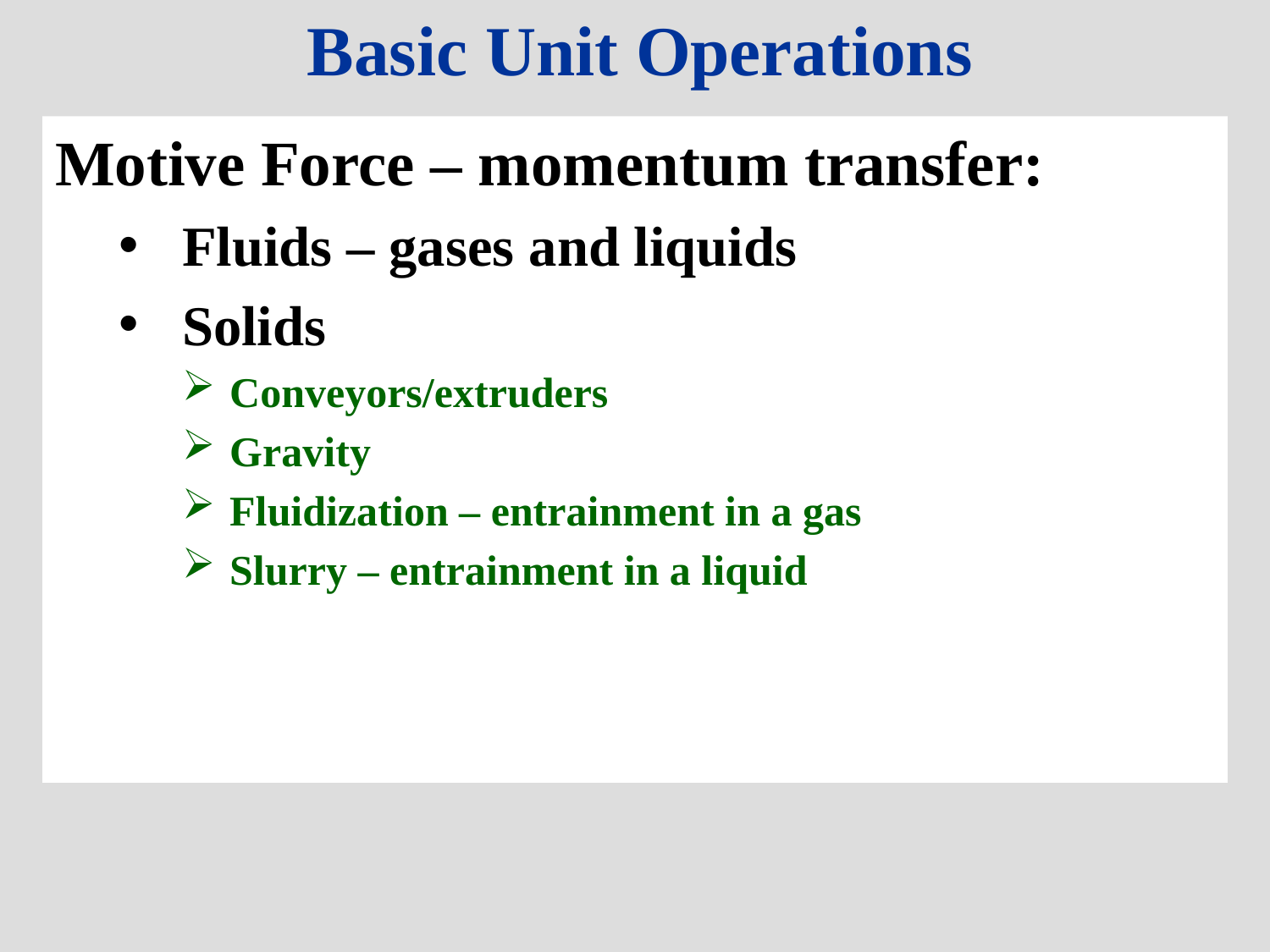

# Basic Unit Operations
Motive Force – momentum transfer:
Fluids – gases and liquids
Solids
Conveyors/extruders
Gravity
Fluidization – entrainment in a gas
Slurry – entrainment in a liquid